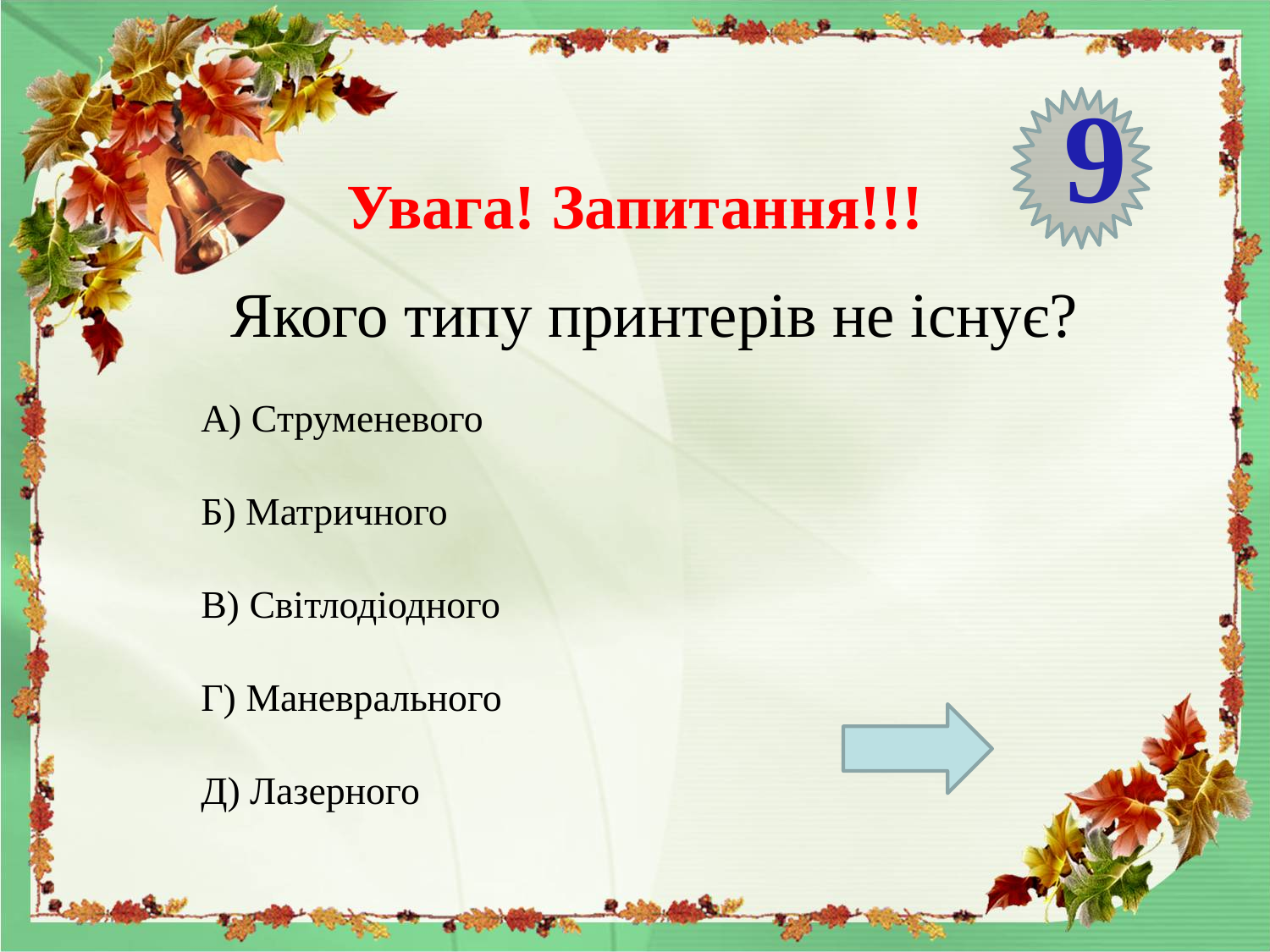

9

Увага! Запитання!!!
Якого типу принтерів не існує?
А) Струменевого

Б) Матричного

В) Світлодіодного

Г) Маневрального

Д) Лазерного